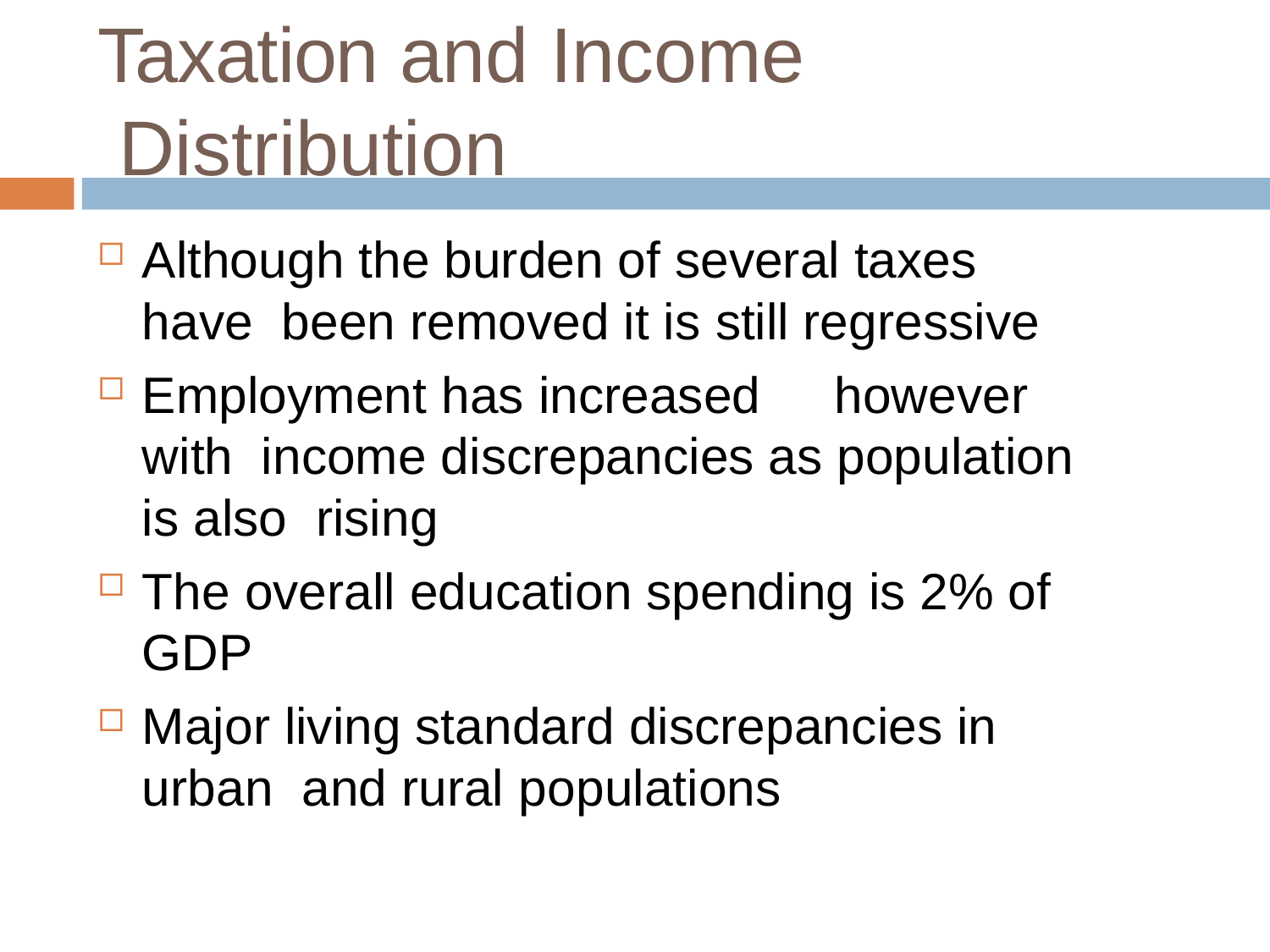

# Taxation and Income  Distribution
Although the burden of several taxes have  been removed it is still regressive
Employment has increased	however with  income discrepancies as population is also  rising
The overall education spending is 2% of GDP
Major living standard discrepancies in urban  and rural populations